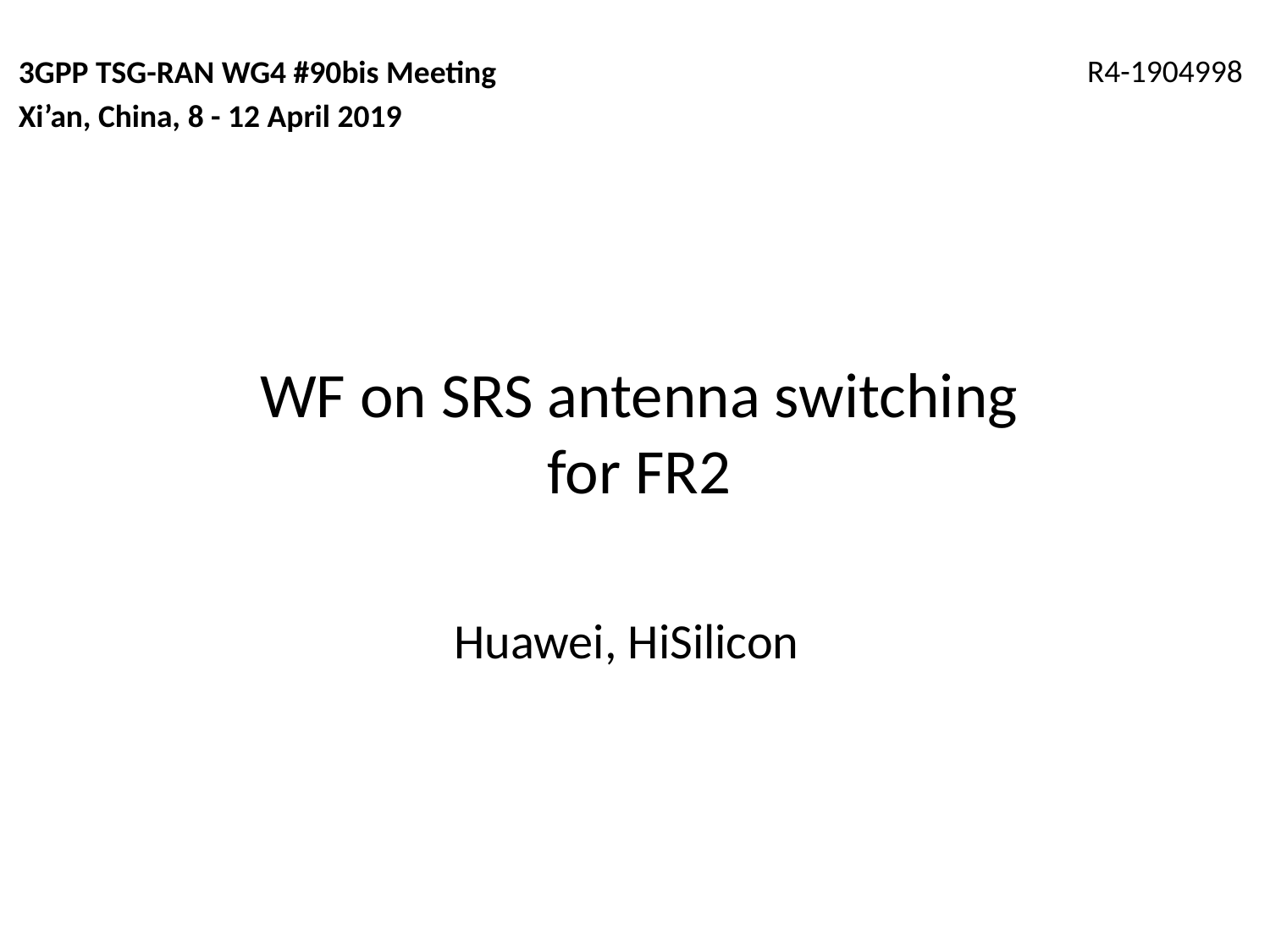

3GPP TSG-RAN WG4 #90bis Meeting
Xi’an, China, 8 - 12 April 2019
R4-1904998
# WF on SRS antenna switching for FR2
Huawei, HiSilicon